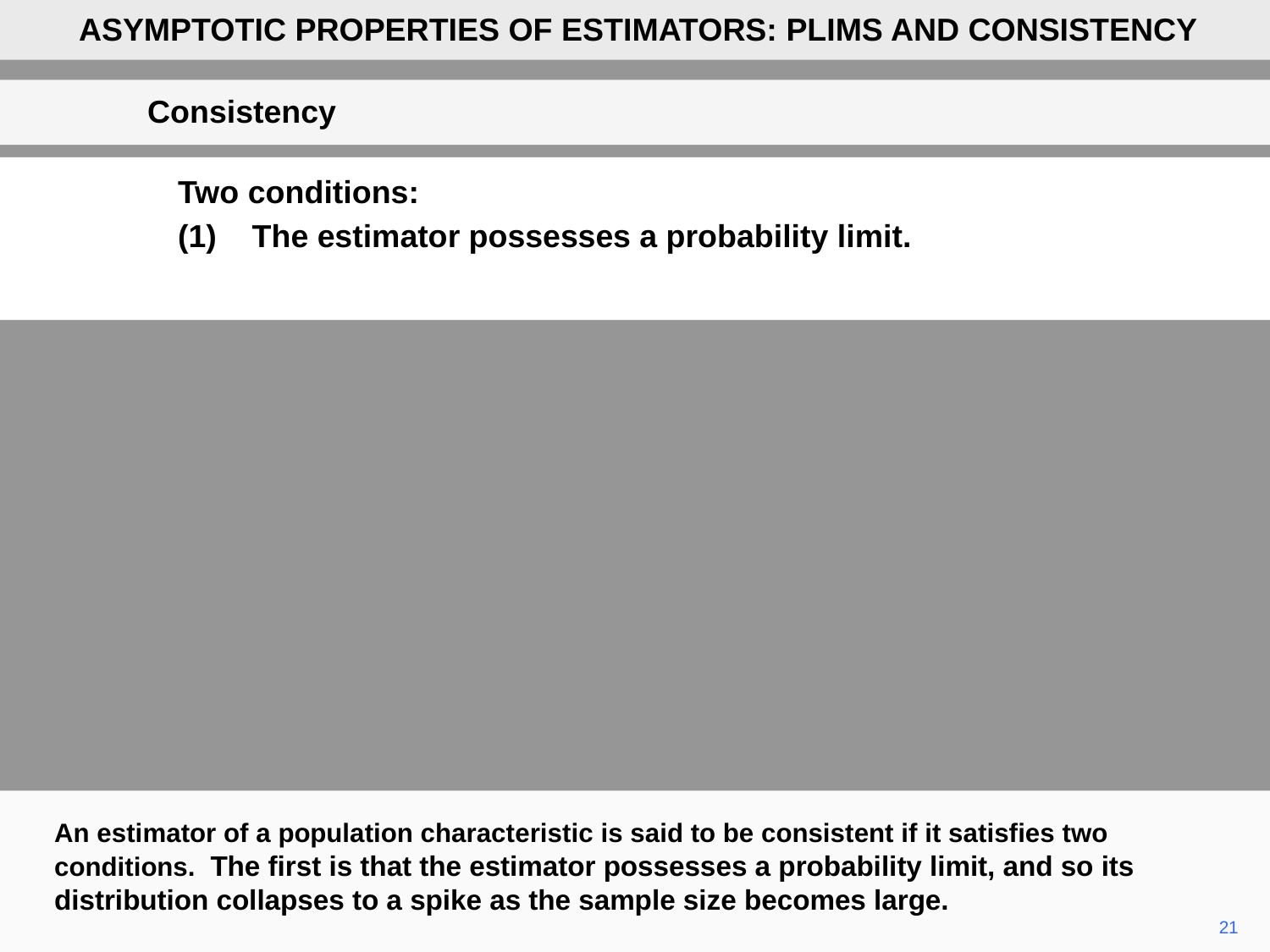

ASYMPTOTIC PROPERTIES OF ESTIMATORS: PLIMS AND CONSISTENCY

Consistency

Two conditions:
(1)	The estimator possesses a probability limit.

An estimator of a population characteristic is said to be consistent if it satisfies two conditions.  The first is that the estimator possesses a probability limit, and so its distribution collapses to a spike as the sample size becomes large.

21